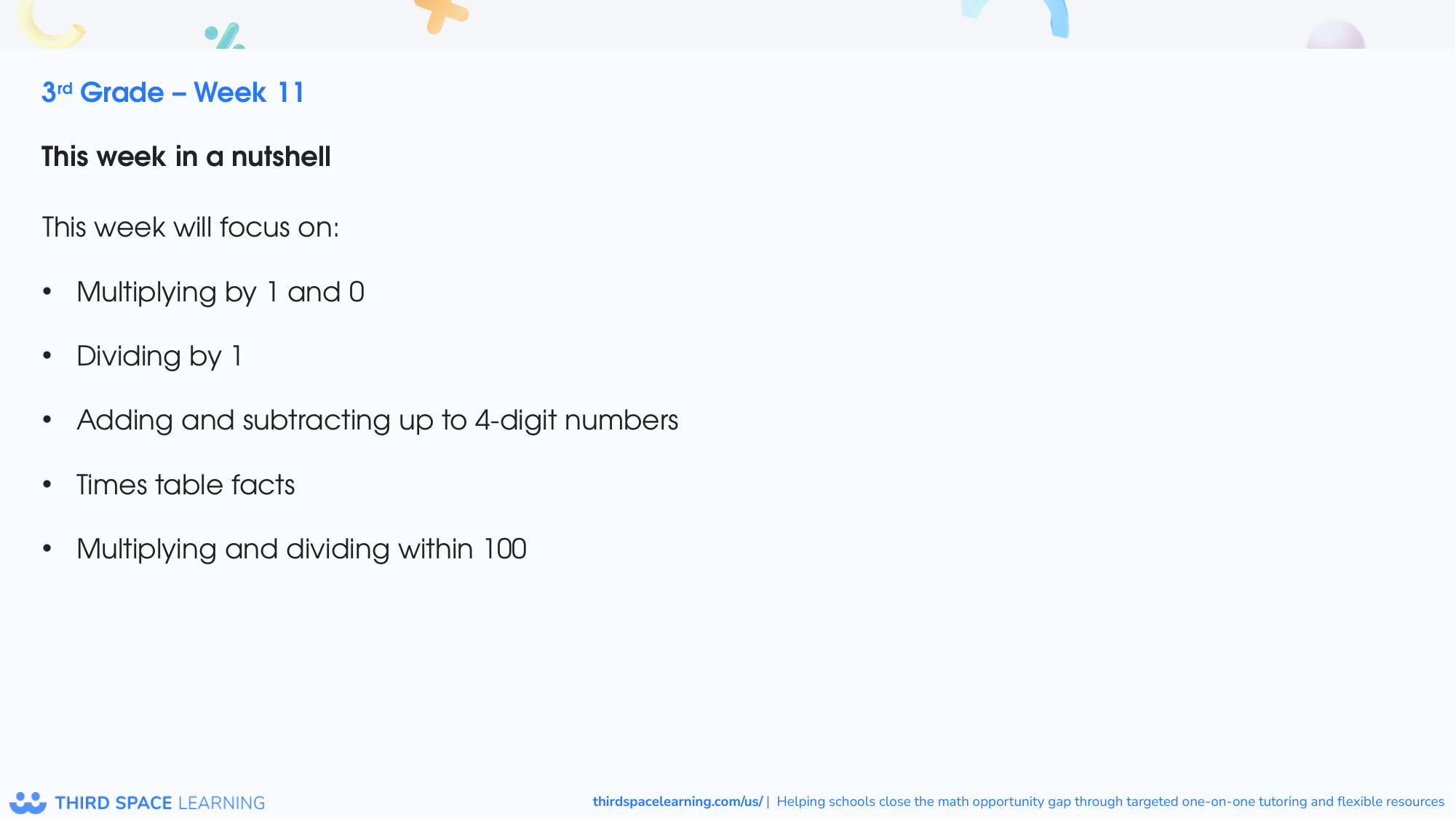

3rd Grade – Week 11
This week in a nutshell
This week will focus on:
Multiplying by 1 and 0
Dividing by 1
Adding and subtracting up to 4-digit numbers
Times table facts
Multiplying and dividing within 100